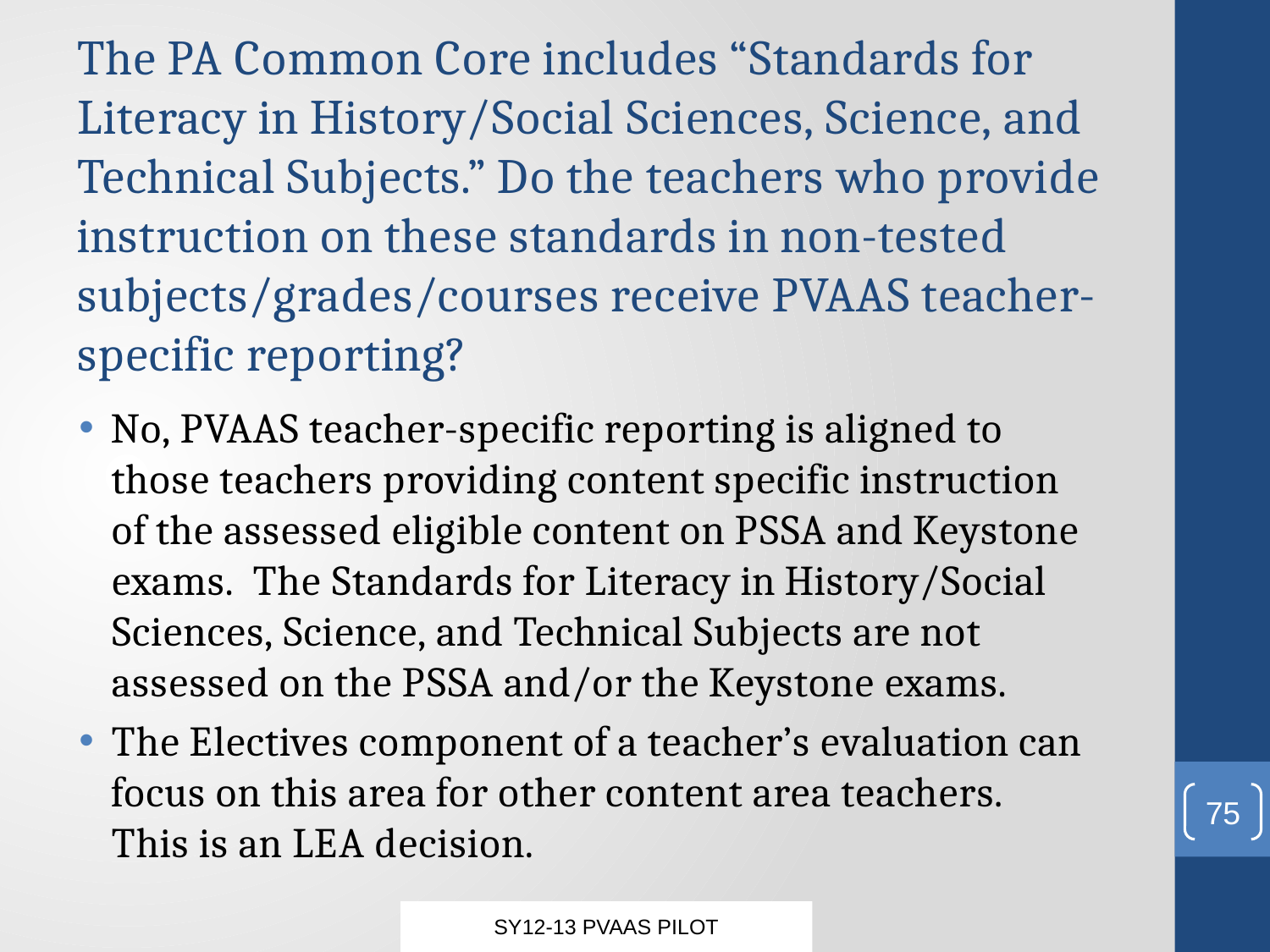

# The PA Common Core includes “Standards for Literacy in History/Social Sciences, Science, and Technical Subjects.” Do the teachers who provide instruction on these standards in non-tested subjects/grades/courses receive PVAAS teacher-specific reporting?
No, PVAAS teacher-specific reporting is aligned to those teachers providing content specific instruction of the assessed eligible content on PSSA and Keystone exams.  The Standards for Literacy in History/Social Sciences, Science, and Technical Subjects are not assessed on the PSSA and/or the Keystone exams.
The Electives component of a teacher’s evaluation can focus on this area for other content area teachers.  This is an LEA decision.
75
SY12-13 PVAAS PILOT